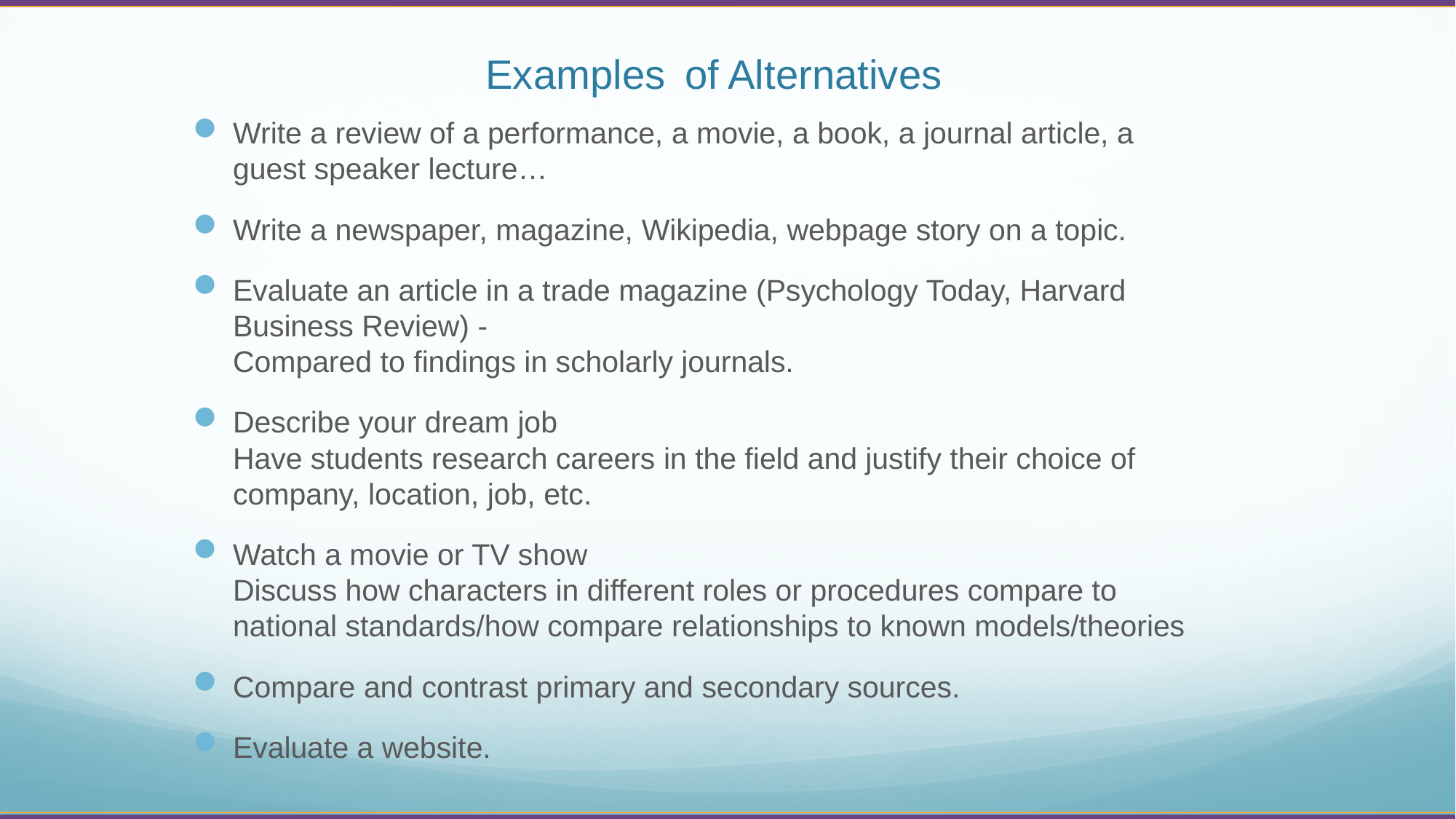

# Examples of Alternatives
Write a review of a performance, a movie, a book, a journal article, a guest speaker lecture…
Write a newspaper, magazine, Wikipedia, webpage story on a topic.
Evaluate an article in a trade magazine (Psychology Today, Harvard Business Review) -
Compared to findings in scholarly journals.
Describe your dream job
Have students research careers in the field and justify their choice of company, location, job, etc.
Watch a movie or TV show
Discuss how characters in different roles or procedures compare to national standards/how compare relationships to known models/theories
Compare and contrast primary and secondary sources.
Evaluate a website.